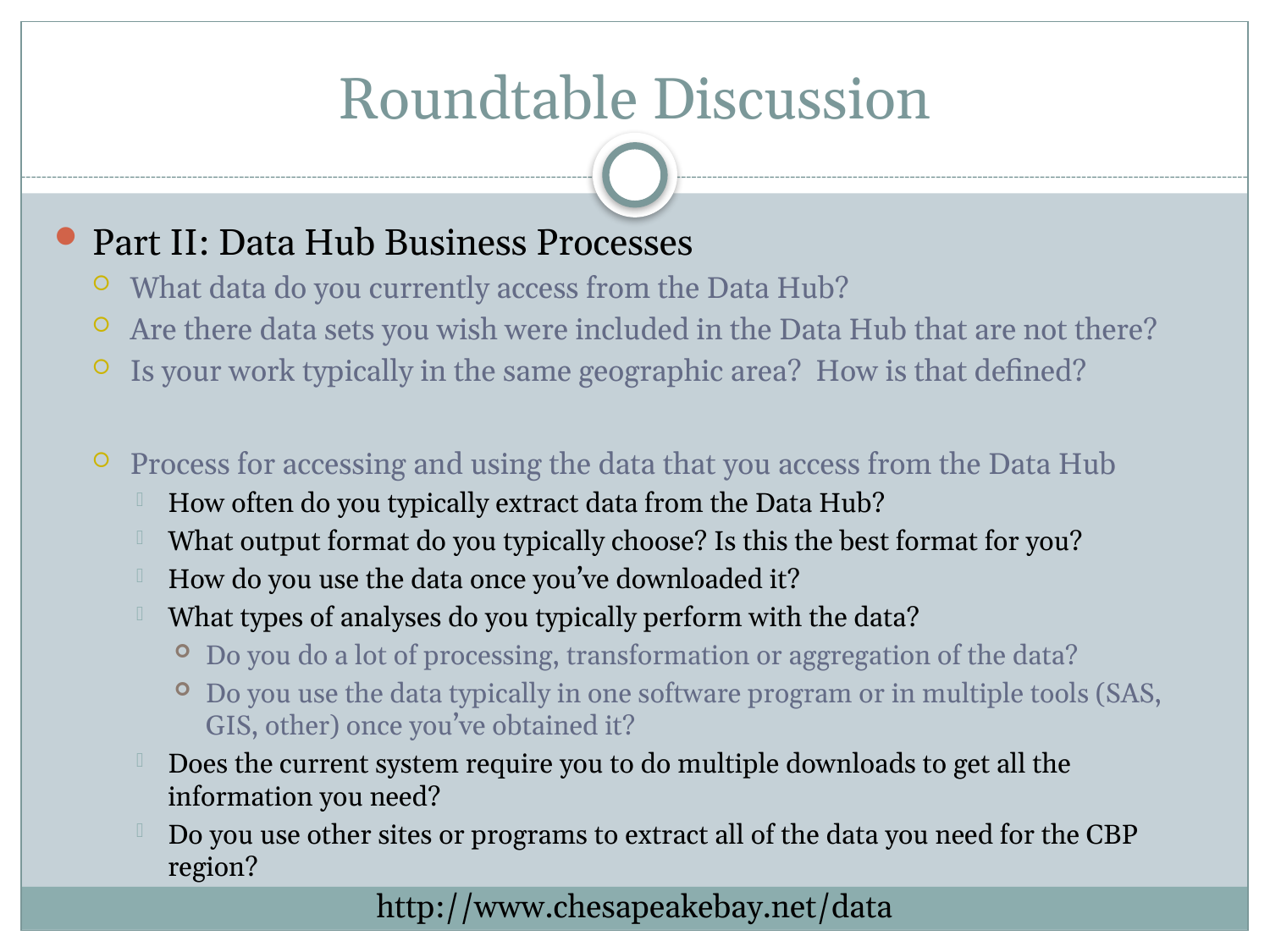

# Roundtable Discussion
Part II: Data Hub Business Processes
What data do you currently access from the Data Hub?
Are there data sets you wish were included in the Data Hub that are not there?
Is your work typically in the same geographic area?  How is that defined?

Process for accessing and using the data that you access from the Data Hub
How often do you typically extract data from the Data Hub?
What output format do you typically choose? Is this the best format for you?
How do you use the data once you’ve downloaded it?
What types of analyses do you typically perform with the data?
Do you do a lot of processing, transformation or aggregation of the data?
Do you use the data typically in one software program or in multiple tools (SAS, GIS, other) once you’ve obtained it?
Does the current system require you to do multiple downloads to get all the information you need?
Do you use other sites or programs to extract all of the data you need for the CBP region?